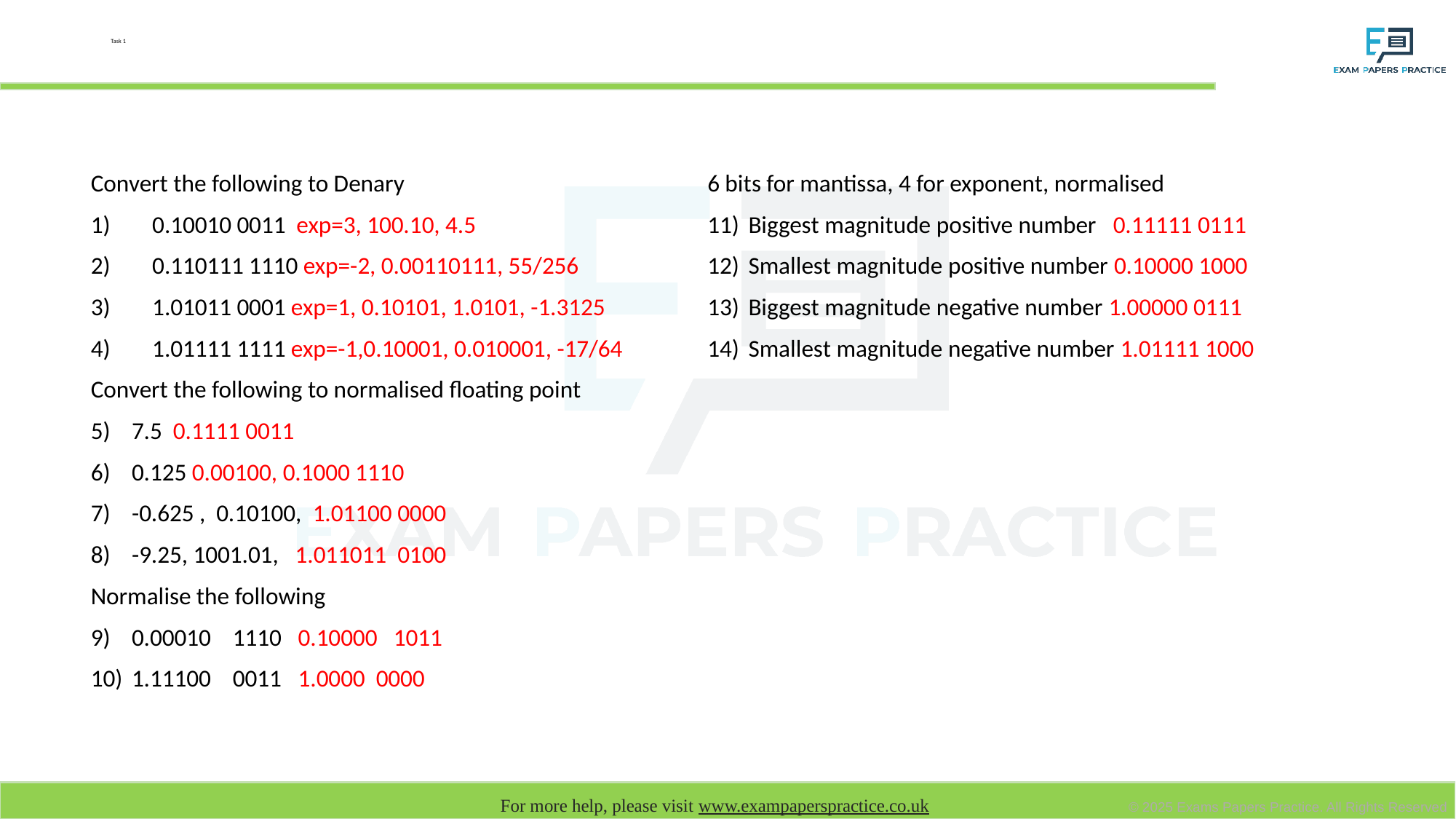

# Task 1
Convert the following to Denary
0.10010 0011  exp=3, 100.10, 4.5
0.110111 1110 exp=-2, 0.00110111, 55/256
1.01011 0001 exp=1, 0.10101, 1.0101, -1.3125
1.01111 1111 exp=-1,0.10001, 0.010001, -17/64
Convert the following to normalised floating point
7.5  0.1111 0011
0.125 0.00100, 0.1000 1110
-0.625 ,  0.10100,  1.01100 0000
-9.25, 1001.01,   1.011011  0100
Normalise the following
0.00010    1110   0.10000   1011
1.11100    0011   1.0000  0000
6 bits for mantissa, 4 for exponent, normalised
Biggest magnitude positive number   0.11111 0111
Smallest magnitude positive number 0.10000 1000
Biggest magnitude negative number 1.00000 0111
Smallest magnitude negative number 1.01111 1000